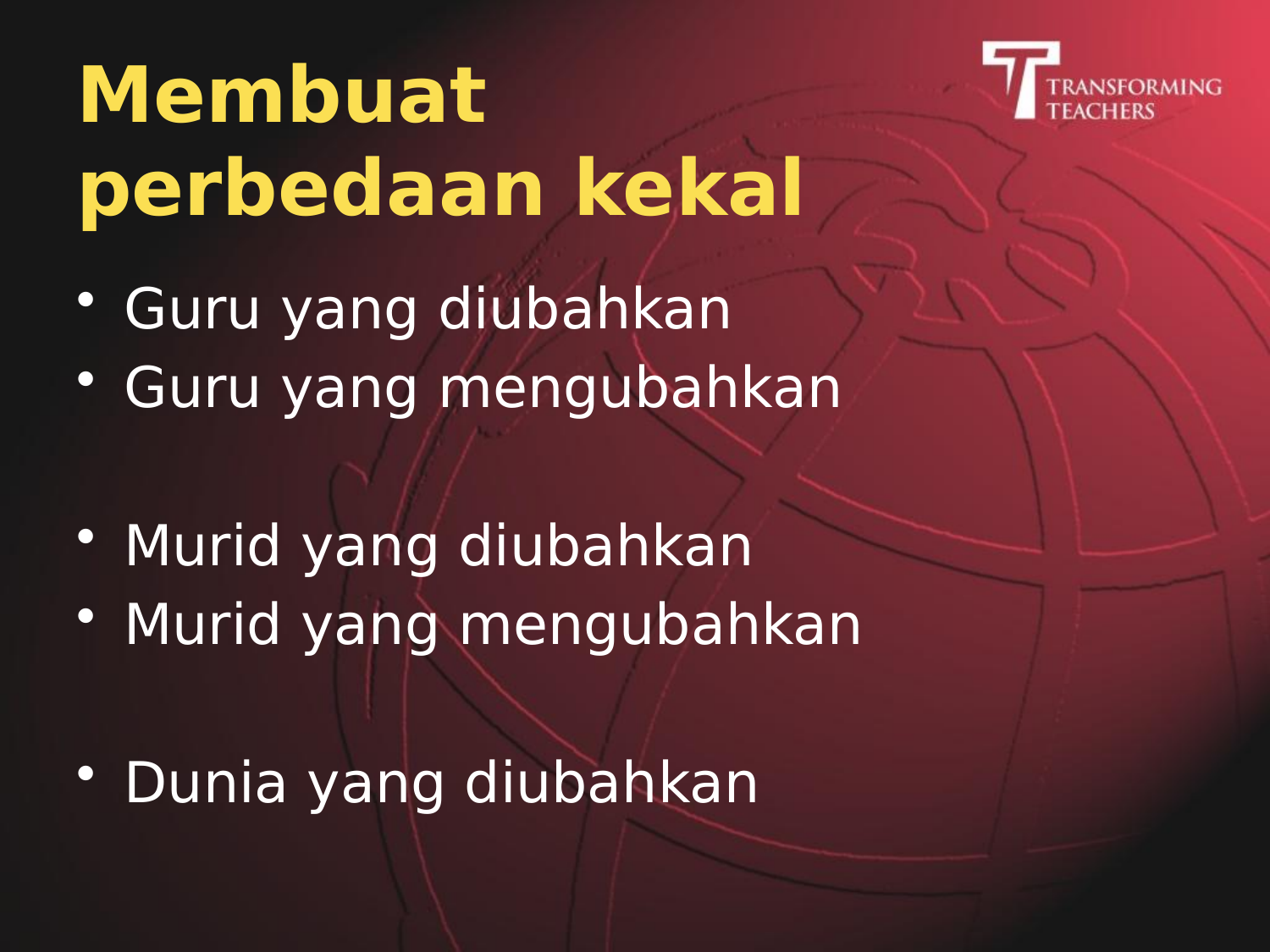

# Membuat perbedaan kekal
Guru yang diubahkan
Guru yang mengubahkan

Murid yang diubahkan
Murid yang mengubahkan

Dunia yang diubahkan